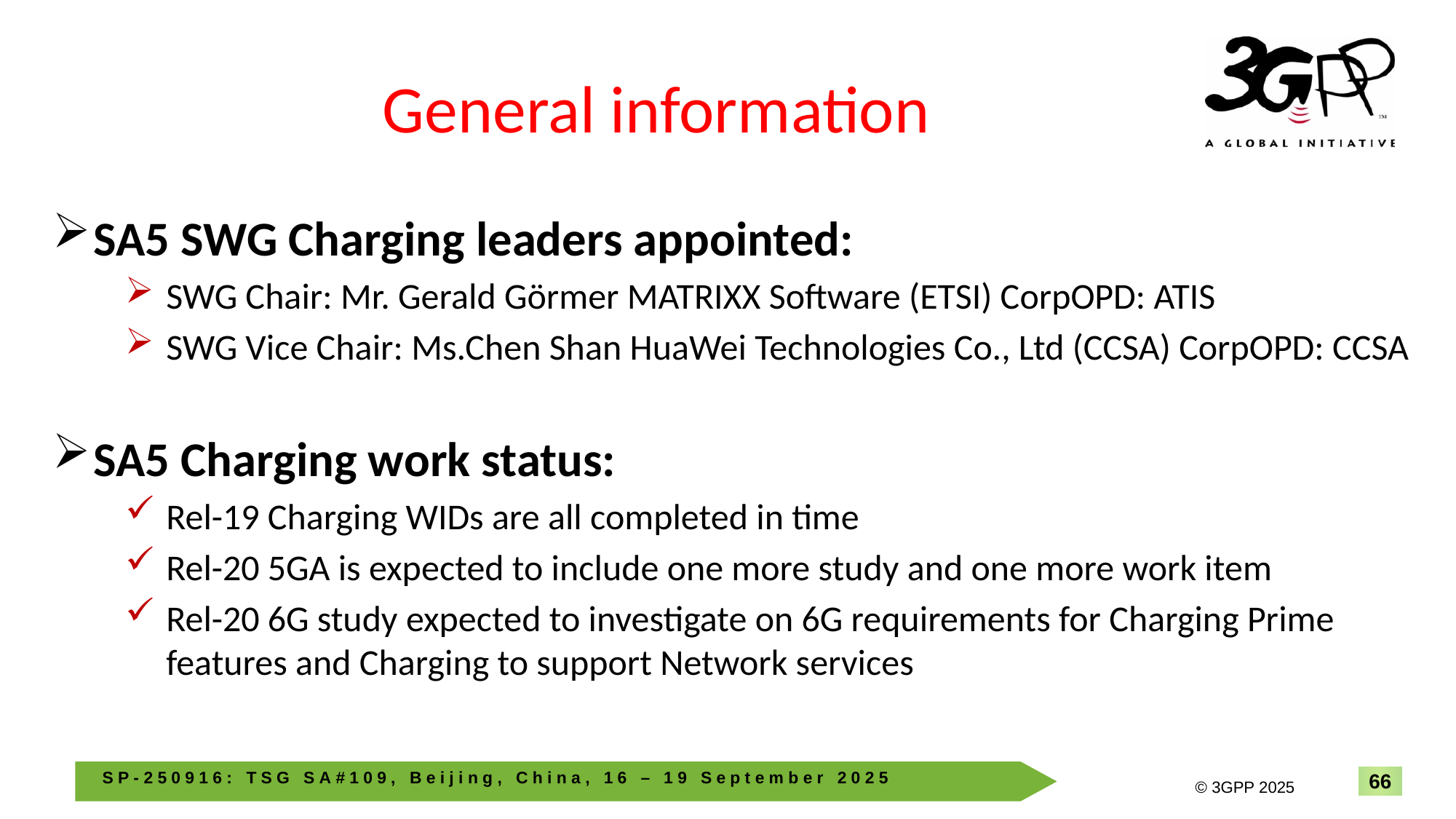

General information
SA5 SWG Charging leaders appointed:
SWG Chair: Mr. Gerald Görmer MATRIXX Software (ETSI) CorpOPD: ATIS
SWG Vice Chair: Ms.Chen Shan HuaWei Technologies Co., Ltd (CCSA) CorpOPD: CCSA

SA5 Charging work status:
Rel-19 Charging WIDs are all completed in time
Rel-20 5GA is expected to include one more study and one more work item
Rel-20 6G study expected to investigate on 6G requirements for Charging Prime features and Charging to support Network services